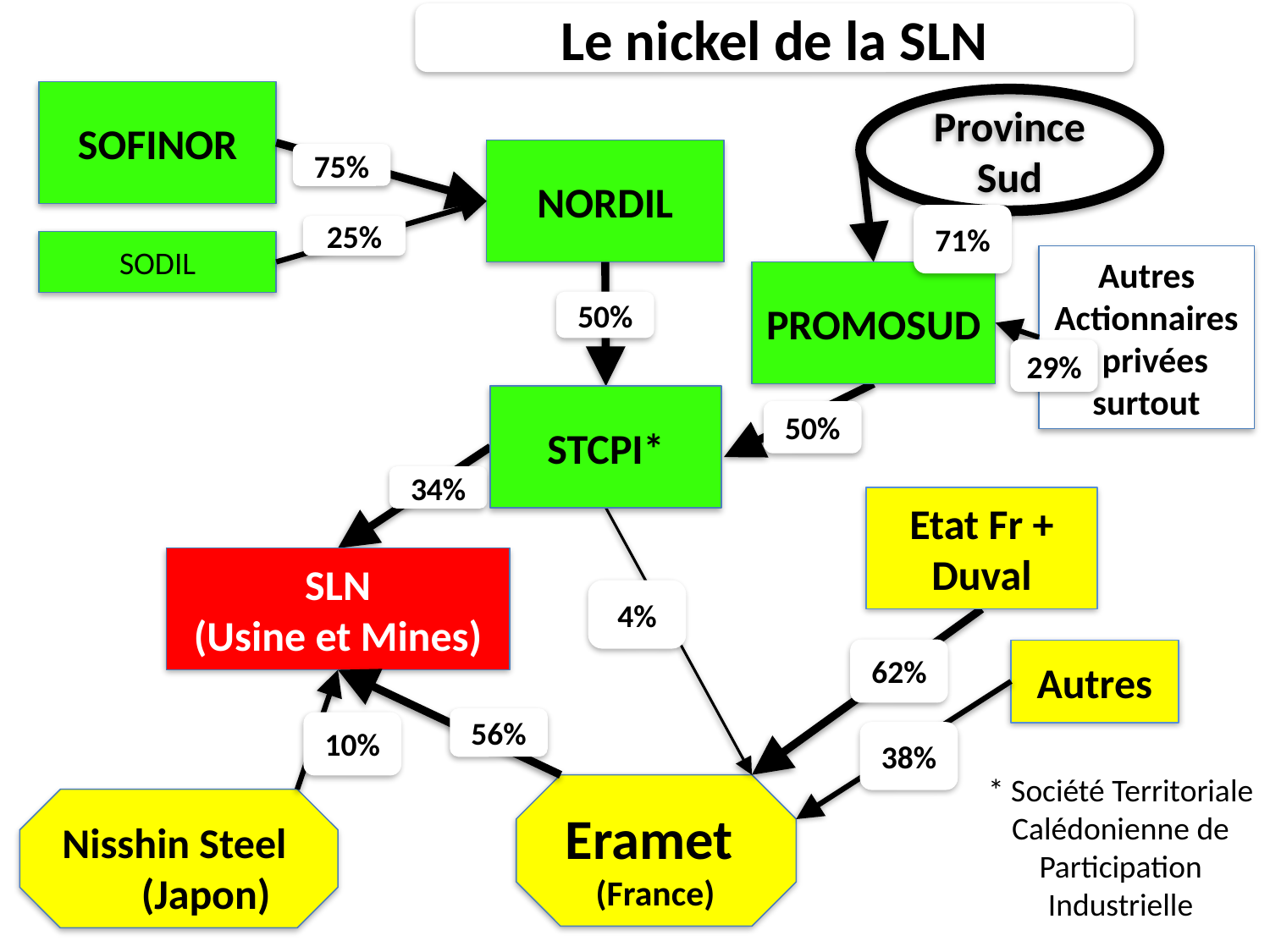

Le nickel de la SLN
SOFINOR
Province Sud
NORDIL
75%
71%
25%
SODIL
Autres Actionnaires, privées surtout
PROMOSUD
50%
29%
STCPI*
50%
34%
Etat Fr + Duval
SLN
(Usine et Mines)
4%
62%
Autres
56%
10%
38%
* Société Territoriale Calédonienne de Participation Industrielle
  Eramet
en (France)
 Nisshin Steel     rrrr(Japon)